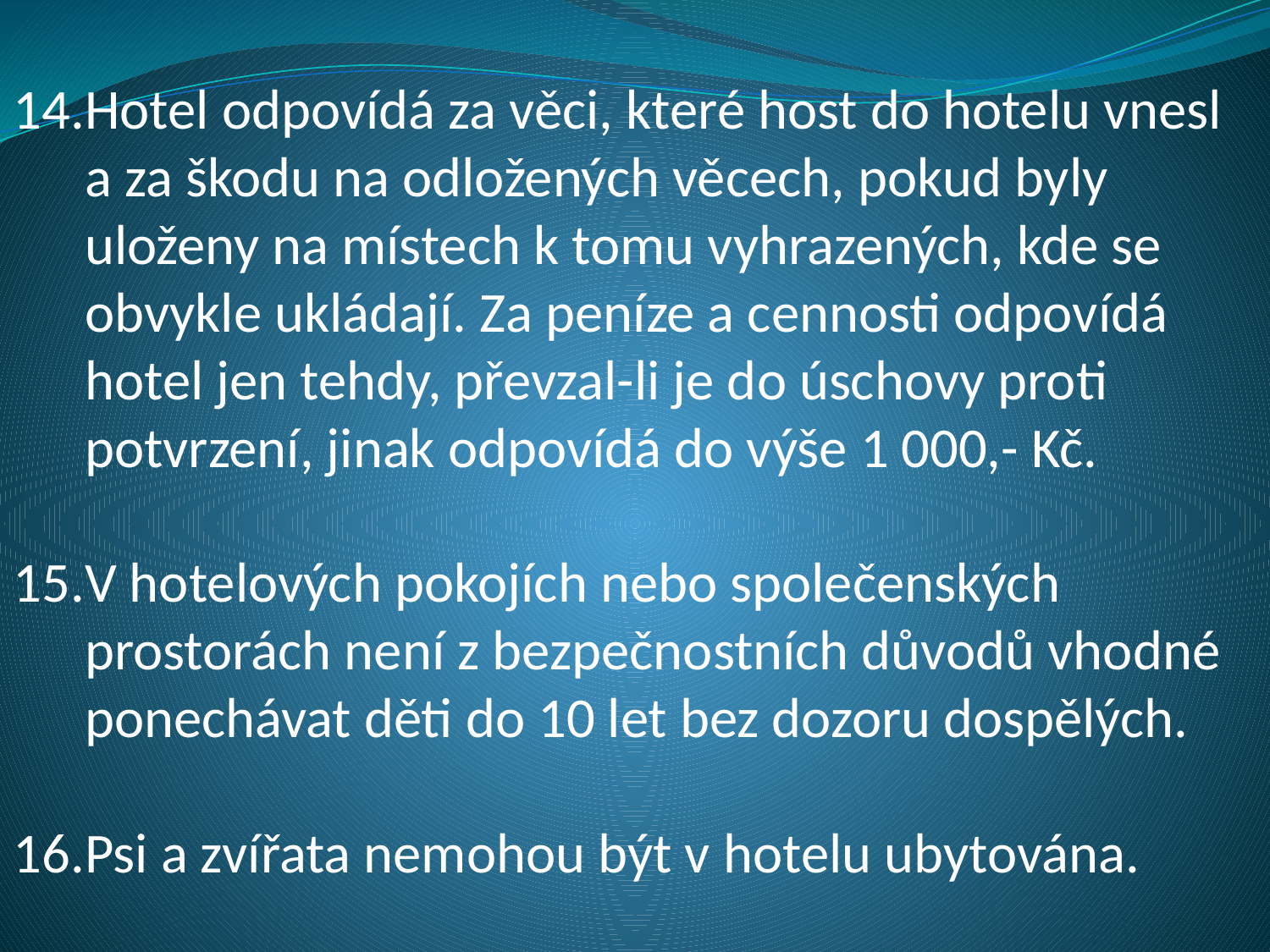

Hotel odpovídá za věci, které host do hotelu vnesl a za škodu na odložených věcech, pokud byly uloženy na místech k tomu vyhrazených, kde se obvykle ukládají. Za peníze a cennosti odpovídá hotel jen tehdy, převzal-li je do úschovy proti potvrzení, jinak odpovídá do výše 1 000,- Kč.

V hotelových pokojích nebo společenských prostorách není z bezpečnostních důvodů vhodné ponechávat děti do 10 let bez dozoru dospělých.

Psi a zvířata nemohou být v hotelu ubytována.